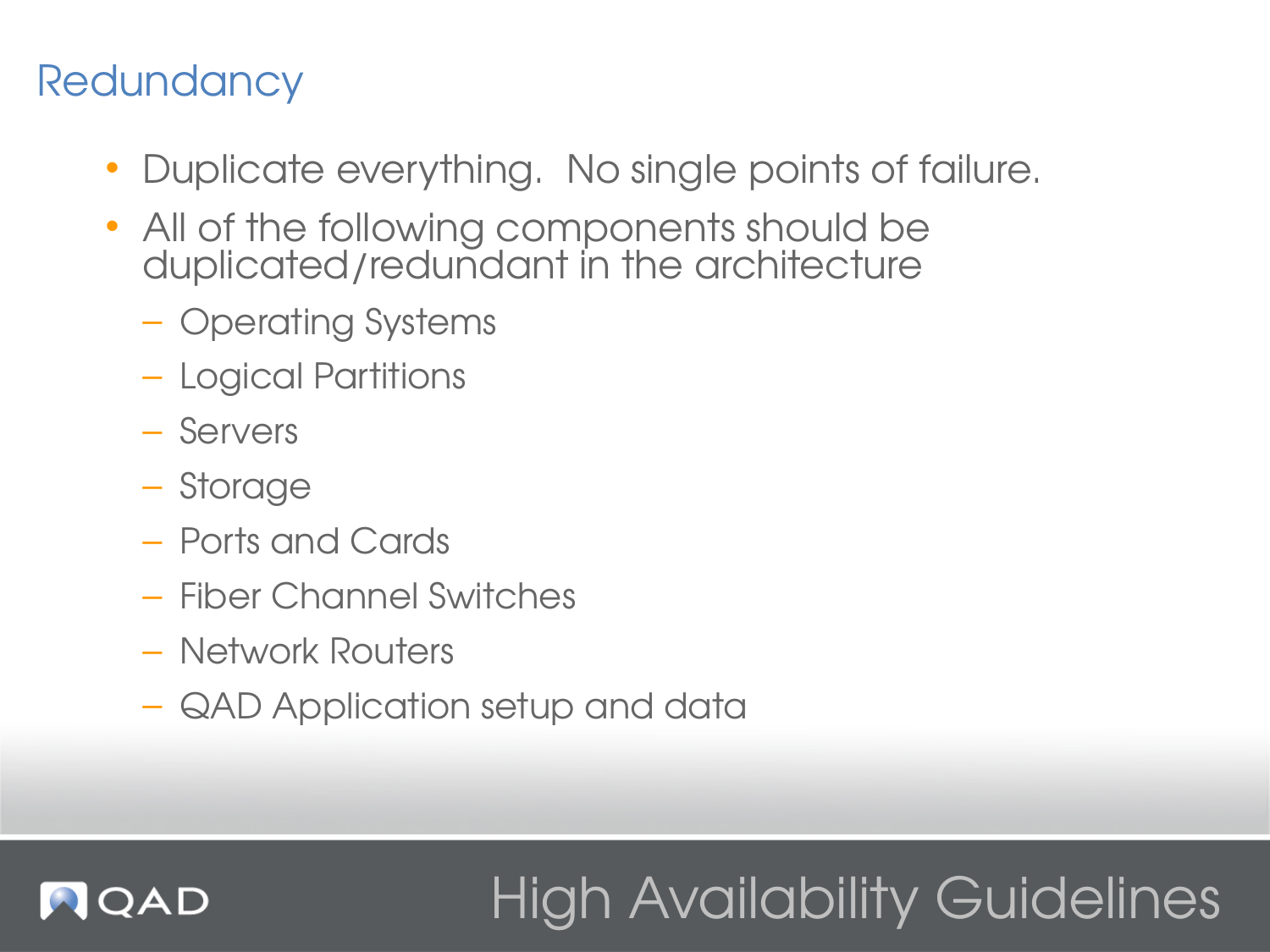

Redundancy
Duplicate everything.  No single points of failure.
All of the following components should be duplicated/redundant in the architecture
Operating Systems
Logical Partitions
Servers
Storage
Ports and Cards
Fiber Channel Switches
Network Routers
QAD Application setup and data

# High Availability Guidelines